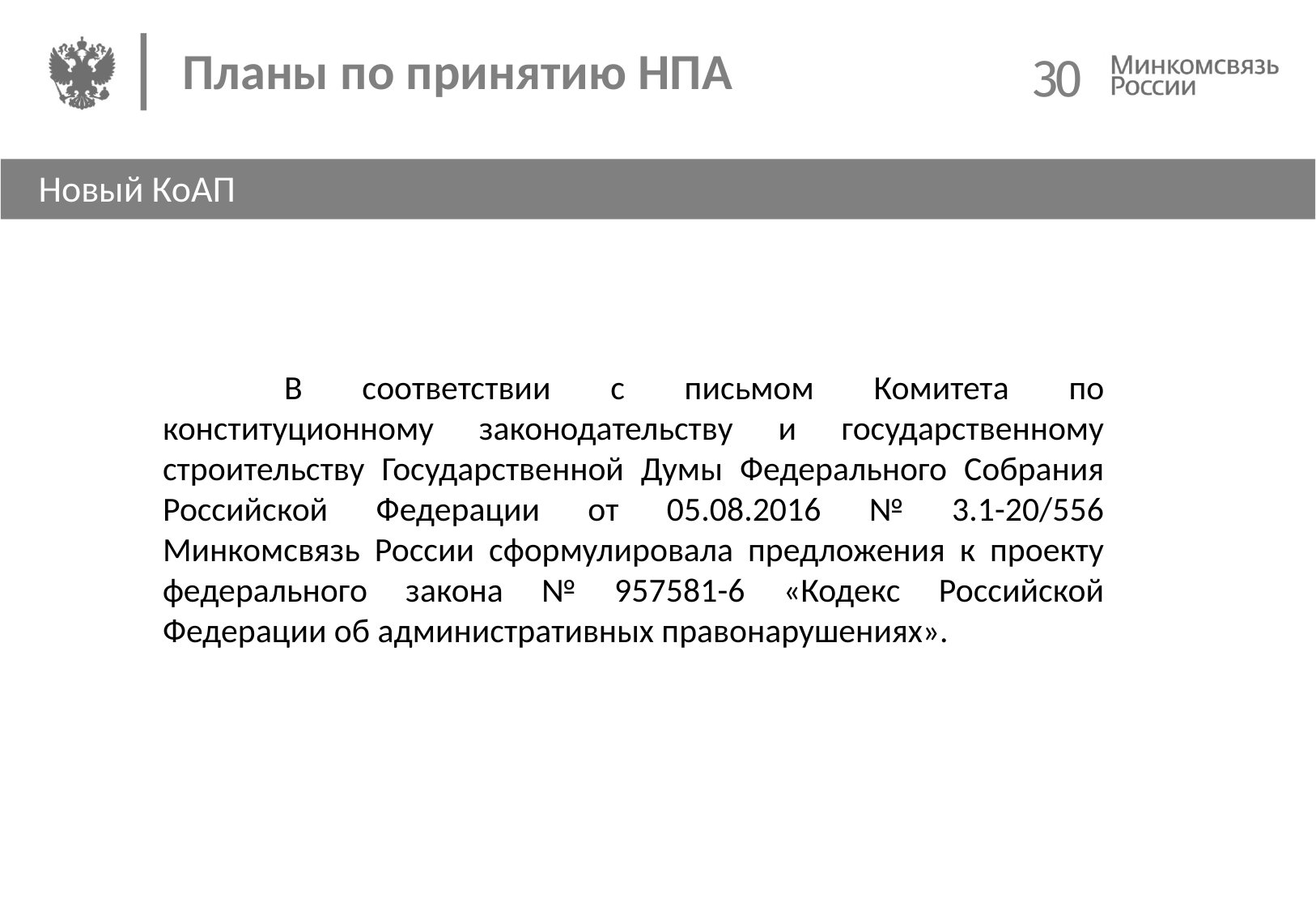

30
# Планы по принятию НПА
Новый КоАП
	В соответствии с письмом Комитета по конституционному законодательству и государственному строительству Государственной Думы Федерального Собрания Российской Федерации от 05.08.2016 № 3.1-20/556 Минкомсвязь России сформулировала предложения к проекту федерального закона № 957581-6 «Кодекс Российской Федерации об административных правонарушениях».